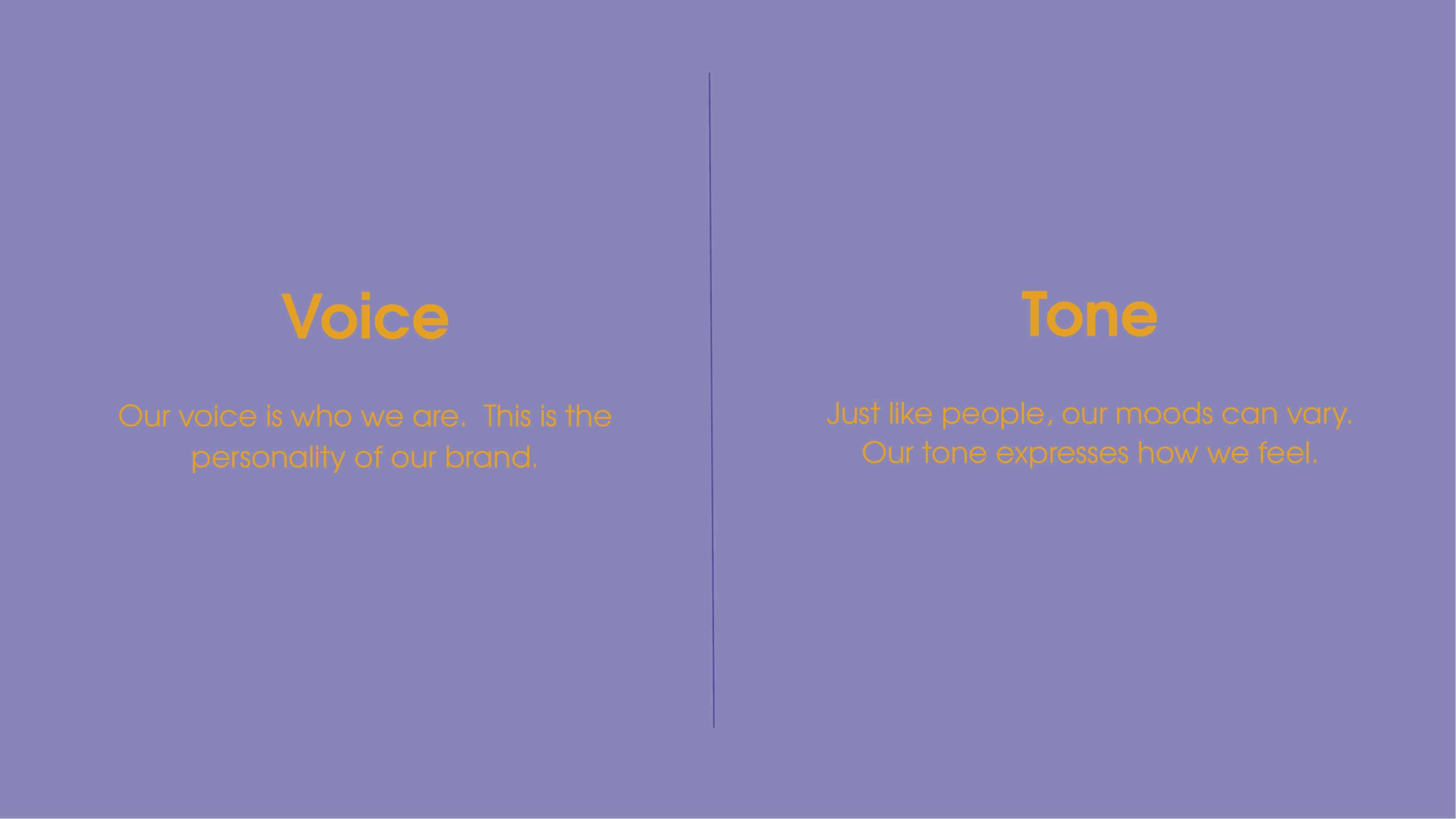

Tone
Voice
Our voice is who we are.  This is the personality of our brand.
Just like people, our moods can vary.
Our tone expresses how we feel.